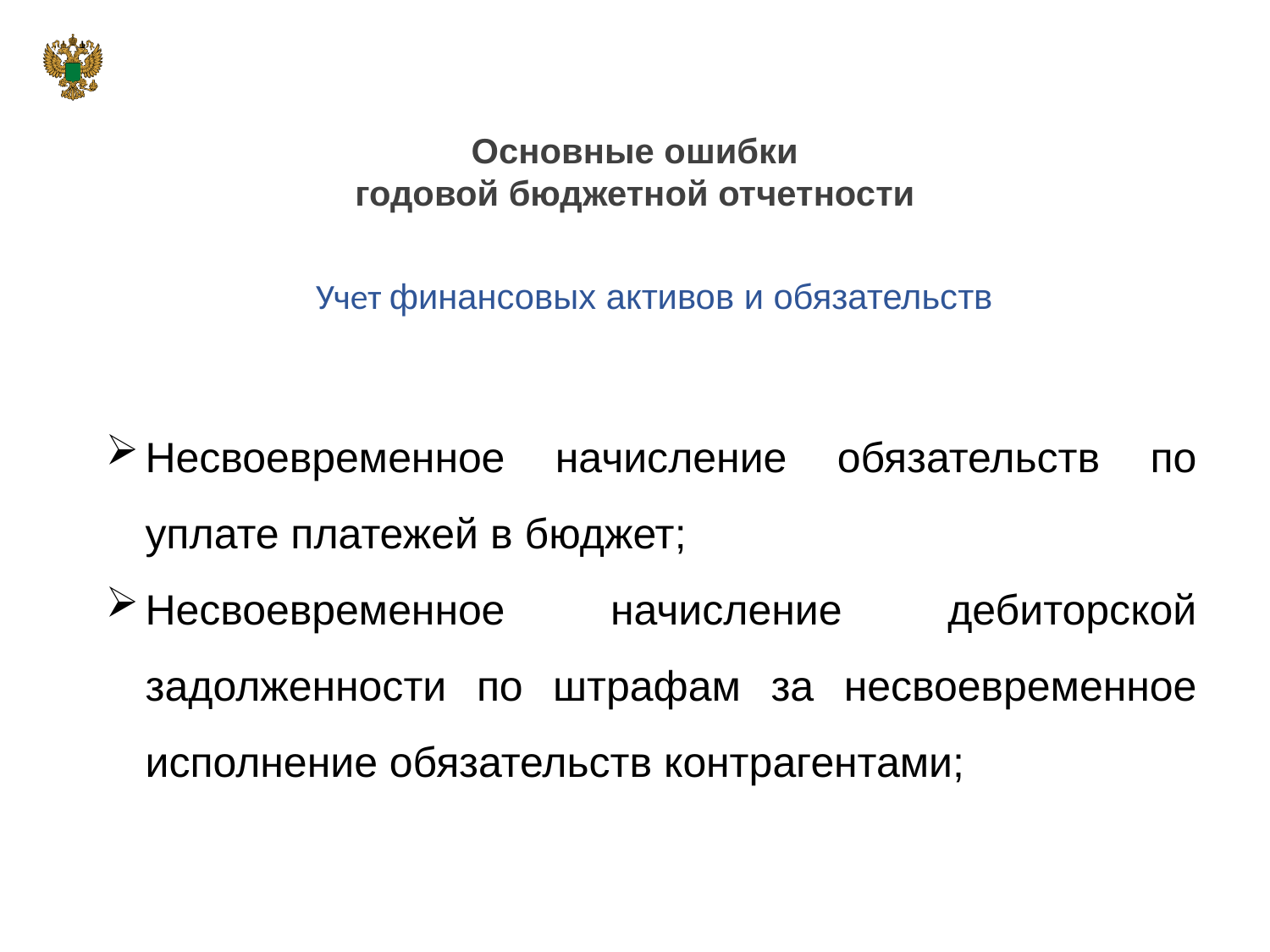

Основные ошибки
годовой бюджетной отчетности
Учет финансовых активов и обязательств
Несвоевременное начисление обязательств по уплате платежей в бюджет;
Несвоевременное начисление дебиторской задолженности по штрафам за несвоевременное исполнение обязательств контрагентами;
5